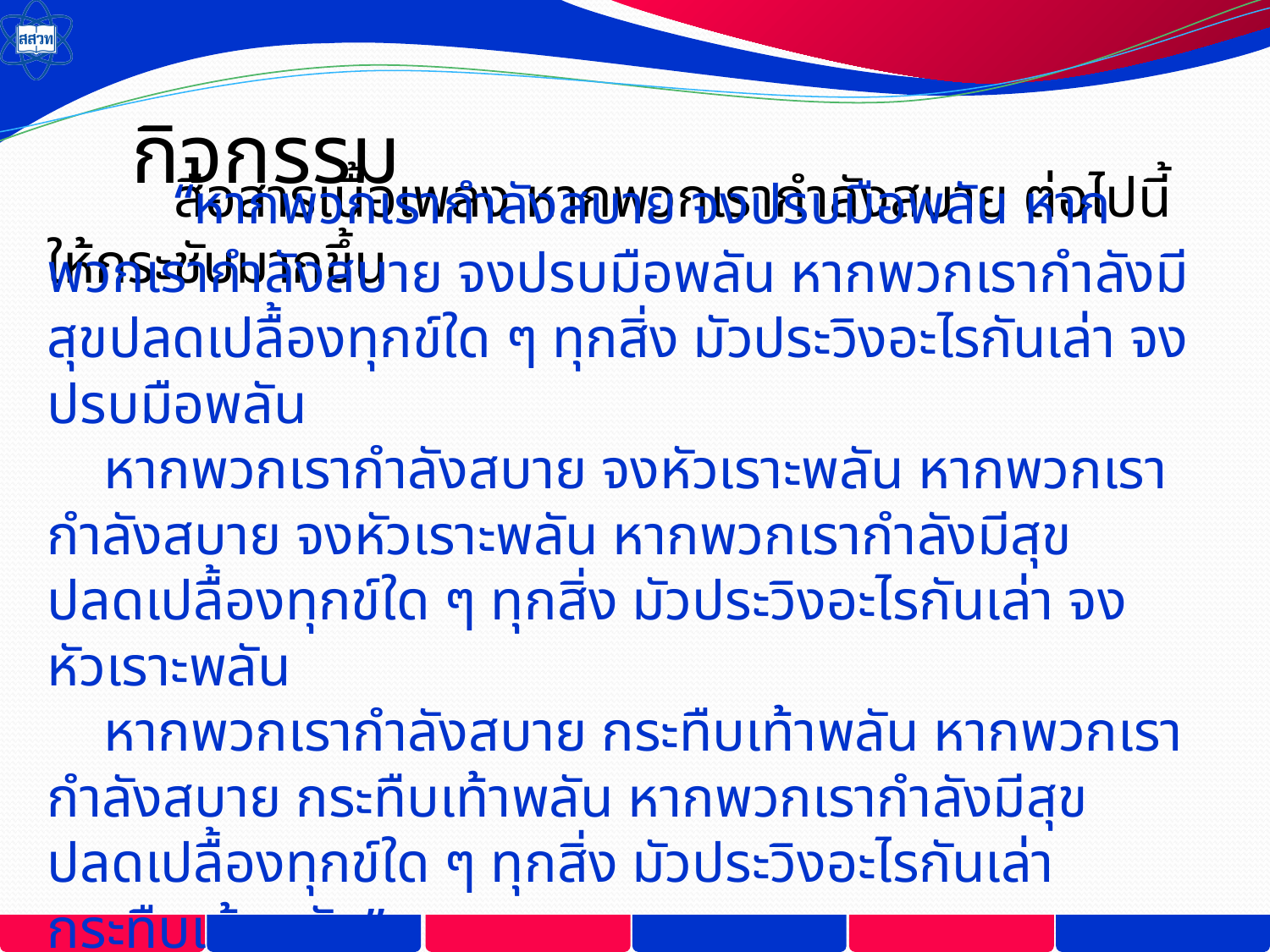

กิจกรรม
	สื่อสารเนื้อเพลง หากพวกเรากำลังสบาย ต่อไปนี้ให้กระชับมากขึ้น
	“หากพวกเรากำลังสบาย จงปรบมือพลัน หากพวกเรากำลังสบาย จงปรบมือพลัน หากพวกเรากำลังมีสุขปลดเปลื้องทุกข์ใด ๆ ทุกสิ่ง มัวประวิงอะไรกันเล่า จงปรบมือพลัน
    หากพวกเรากำลังสบาย จงหัวเราะพลัน หากพวกเรากำลังสบาย จงหัวเราะพลัน หากพวกเรากำลังมีสุขปลดเปลื้องทุกข์ใด ๆ ทุกสิ่ง มัวประวิงอะไรกันเล่า จงหัวเราะพลัน
    หากพวกเรากำลังสบาย กระทืบเท้าพลัน หากพวกเรากำลังสบาย กระทืบเท้าพลัน หากพวกเรากำลังมีสุขปลดเปลื้องทุกข์ใด ๆ ทุกสิ่ง มัวประวิงอะไรกันเล่า กระทืบเท้าพลัน”